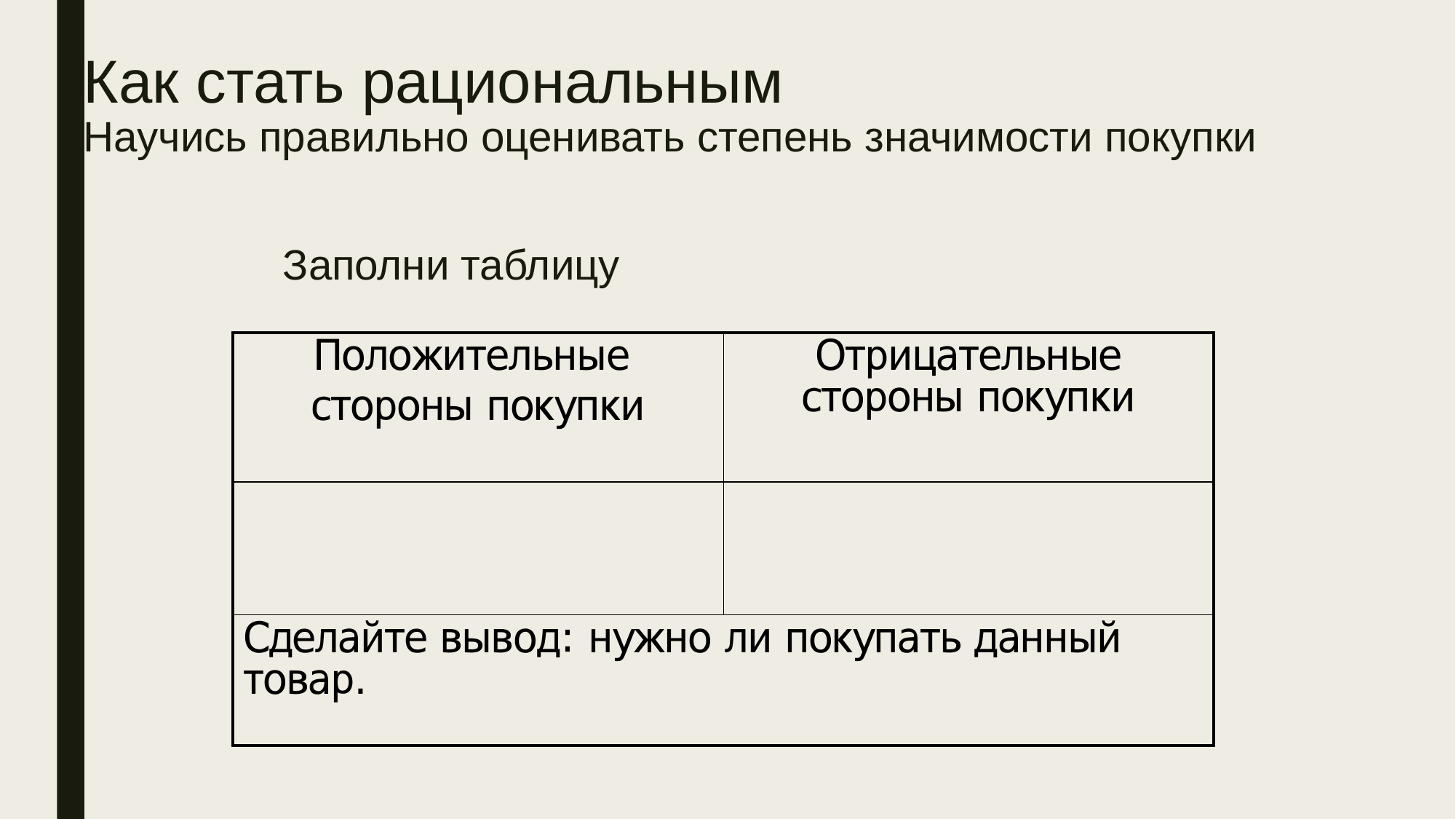

# Как стать рациональным Научись правильно оценивать степень значимости покупки
   Заполни таблицу

| Положительные стороны покупки | Отрицательные стороны покупки |
| --- | --- |
|  |  |
| Сделайте вывод: нужно ли покупать данный товар. |  |